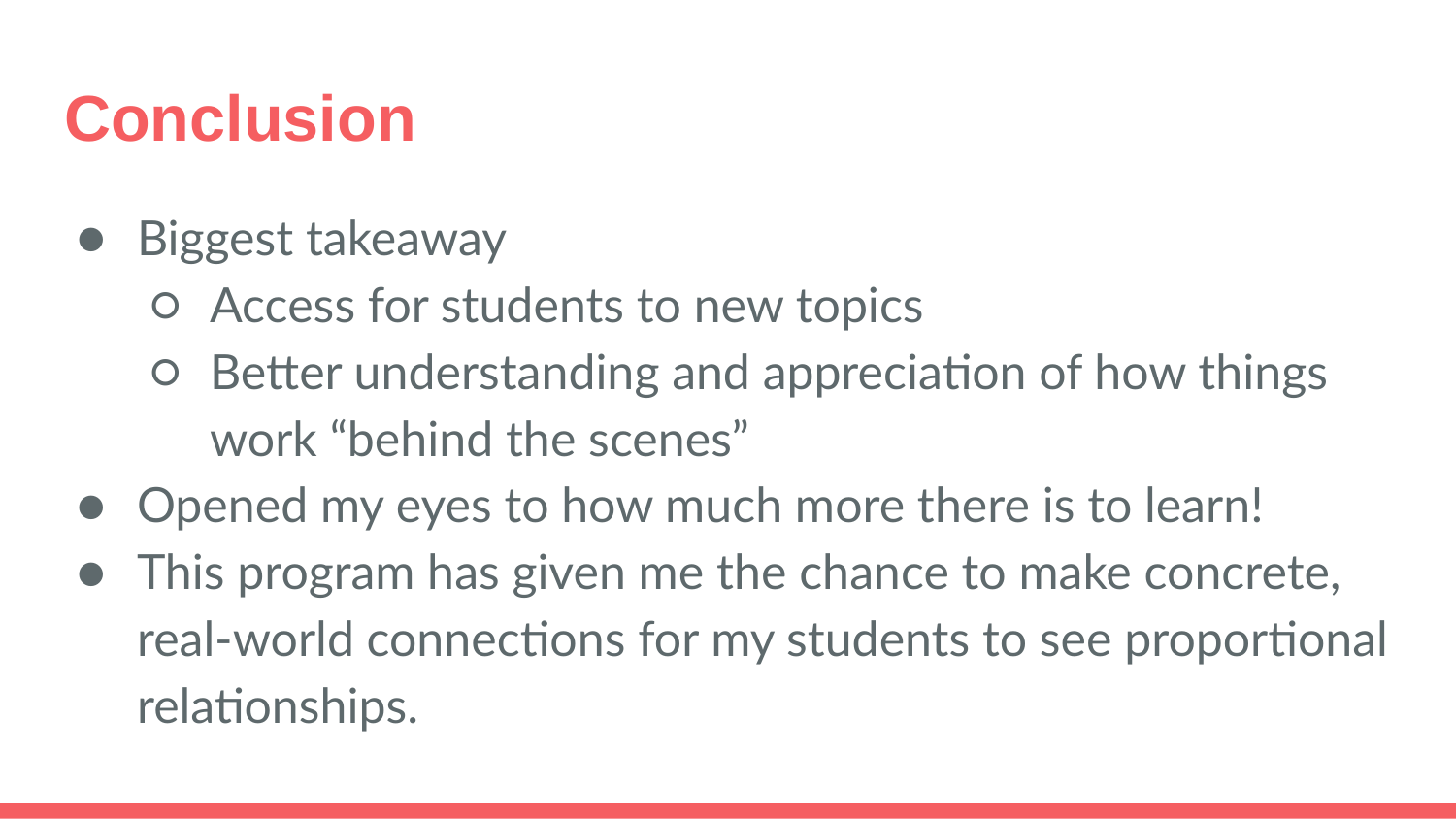

# Conclusion
Biggest takeaway
Access for students to new topics
Better understanding and appreciation of how things work “behind the scenes”
Opened my eyes to how much more there is to learn!
This program has given me the chance to make concrete, real-world connections for my students to see proportional relationships.